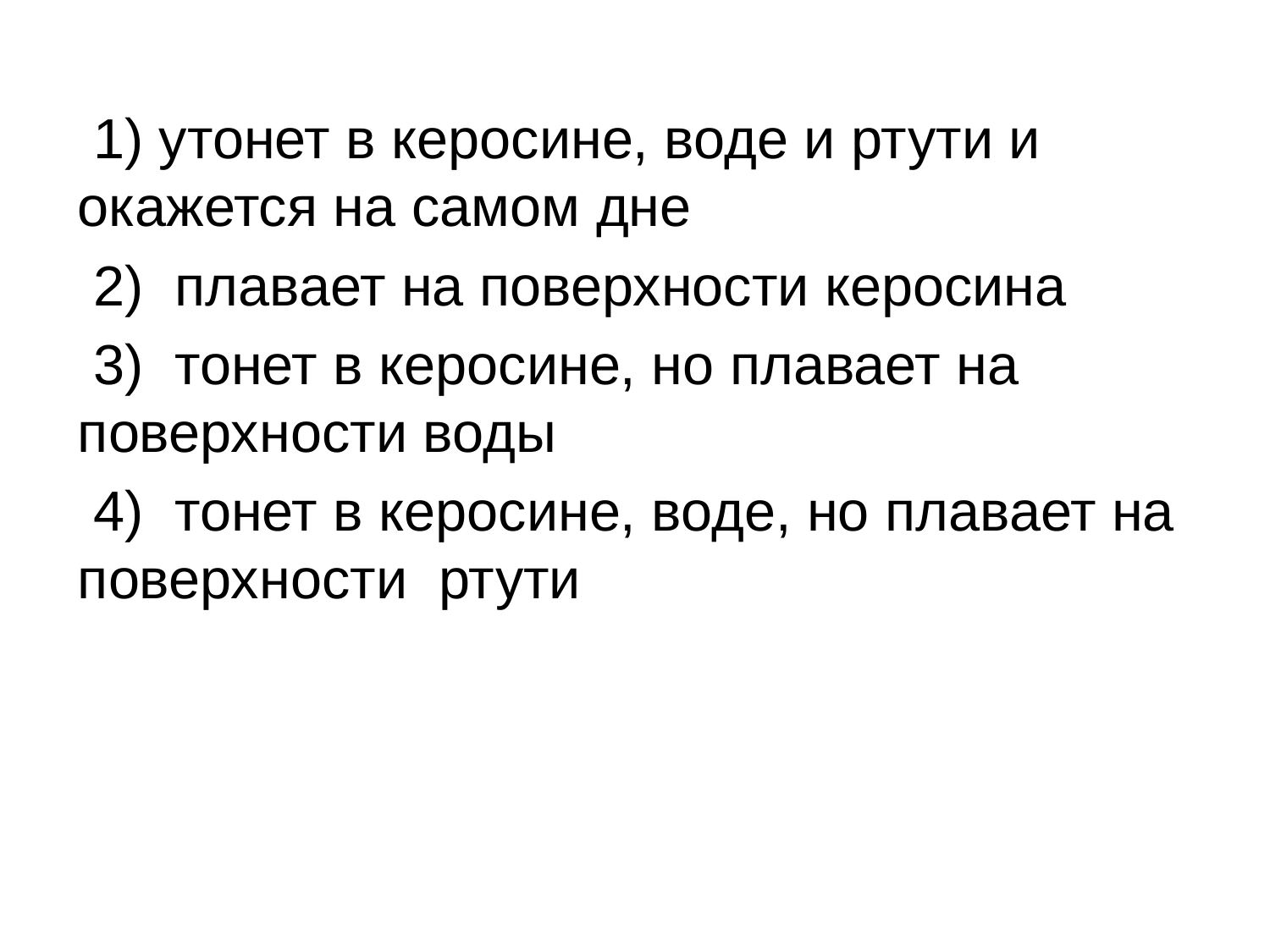

1) утонет в керосине, воде и ртути и окажется на самом дне
 2)  плавает на поверхности керосина
 3)  тонет в керосине, но плавает на поверхности воды
 4)  тонет в керосине, воде, но плавает на поверхности  ртути